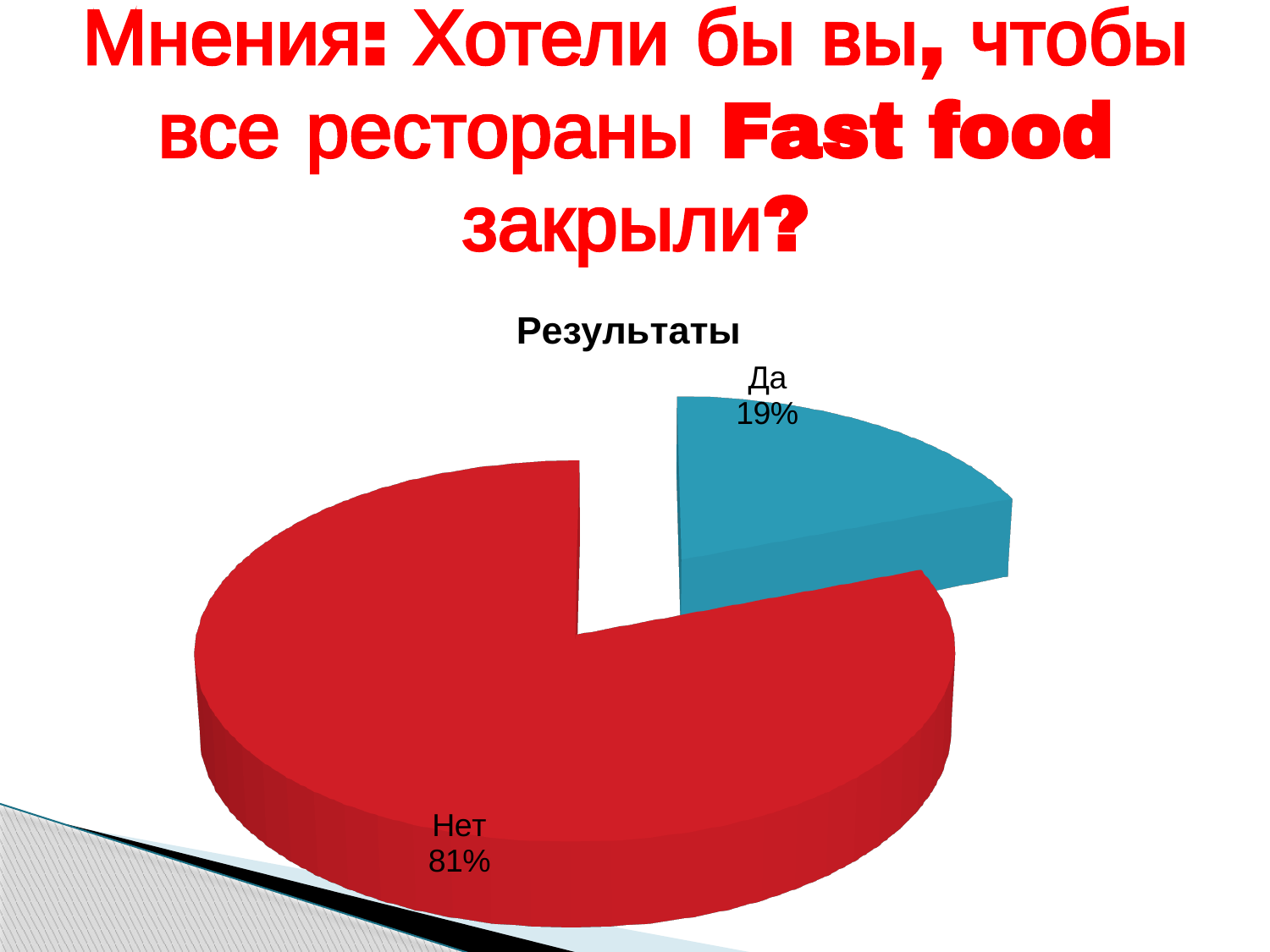

# Мнения: Хотели бы вы, чтобы все рестораны Fast food закрыли?

[unsupported chart]